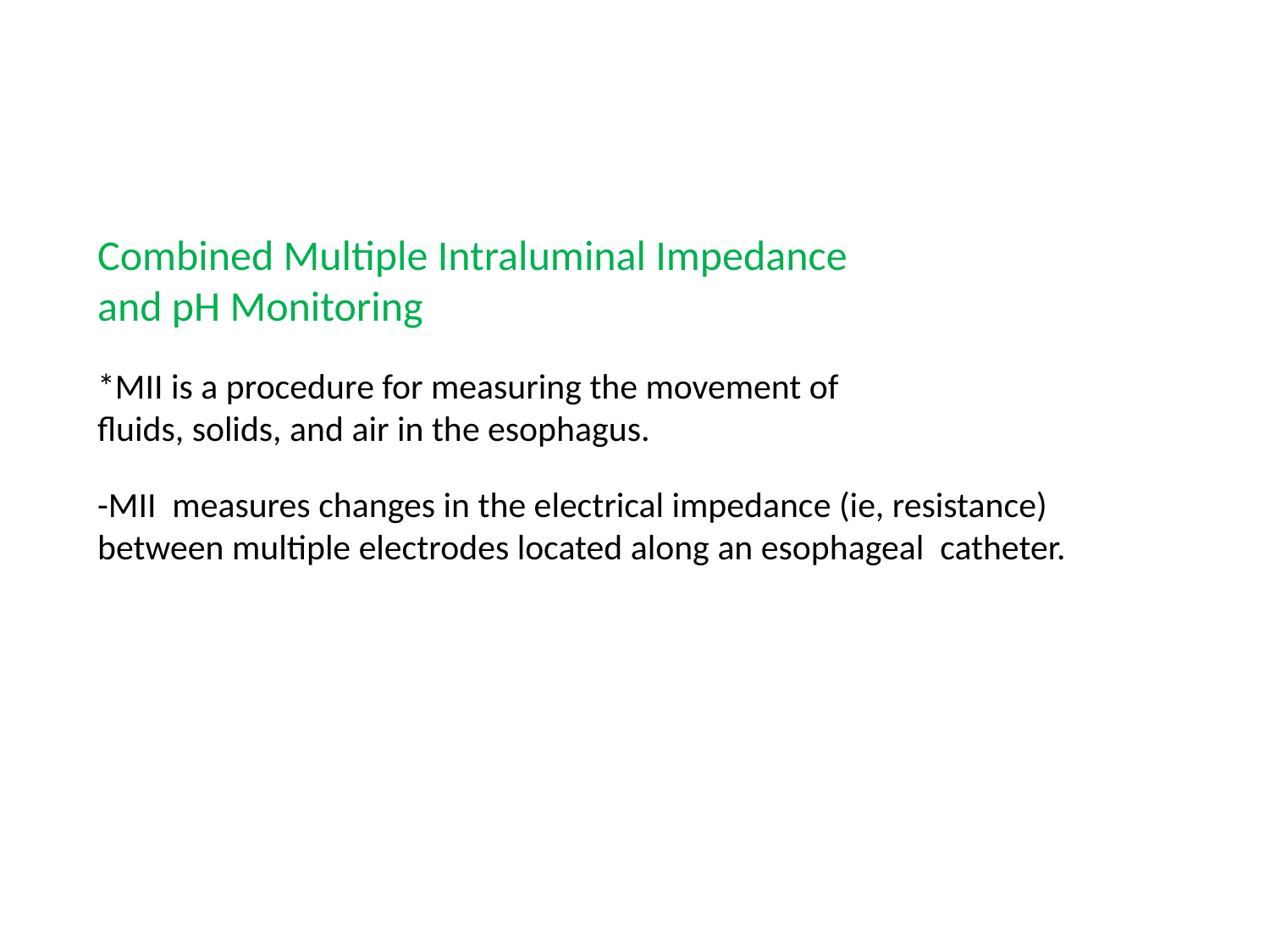

Combined Multiple Intraluminal Impedance
and pH Monitoring

*MII is a procedure for measuring the movement of
fluids, solids, and air in the esophagus.

-MII  measures changes in the electrical impedance (ie, resistance)
between multiple electrodes located along an esophageal  catheter.